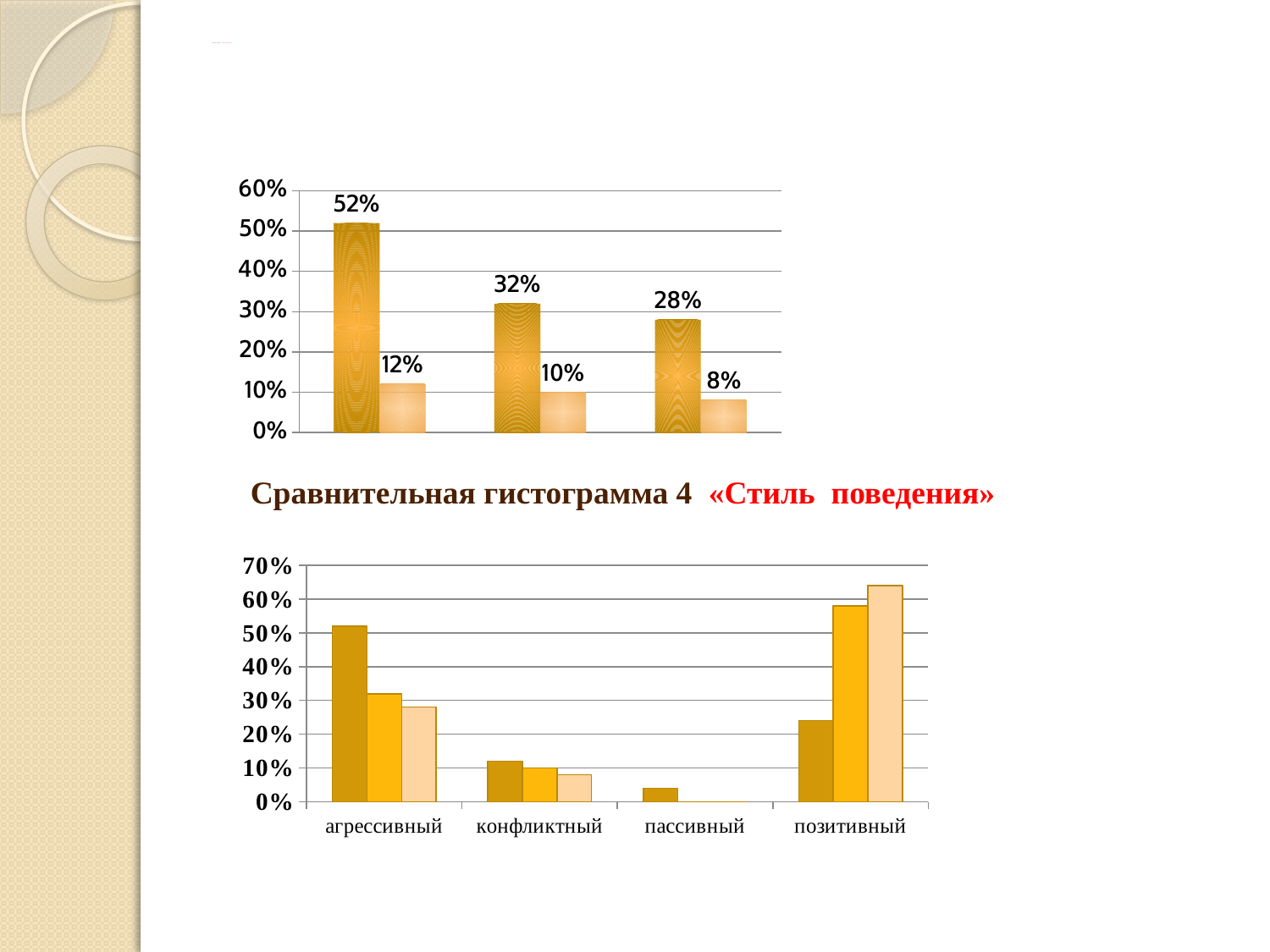

# Сравнительная гистограмма 3 «Ориентация на потребности»

### Chart

| Category | агрессивный | конфликтный |
|---|---|---|
Сравнительная гистограмма 4  «Стиль  поведения»

### Chart

| Category |  |  |  |
|---|---|---|---|
| агрессивный | 0.52 | 0.32000000000000023 | 0.2800000000000001 |
| конфликтный | 0.12000000000000002 | 0.1 | 0.08000000000000004 |
| пассивный | 0.04000000000000002 | 0.0 | 0.0 |
| позитивный | 0.2400000000000001 | 0.5800000000000001 | 0.6400000000000005 |